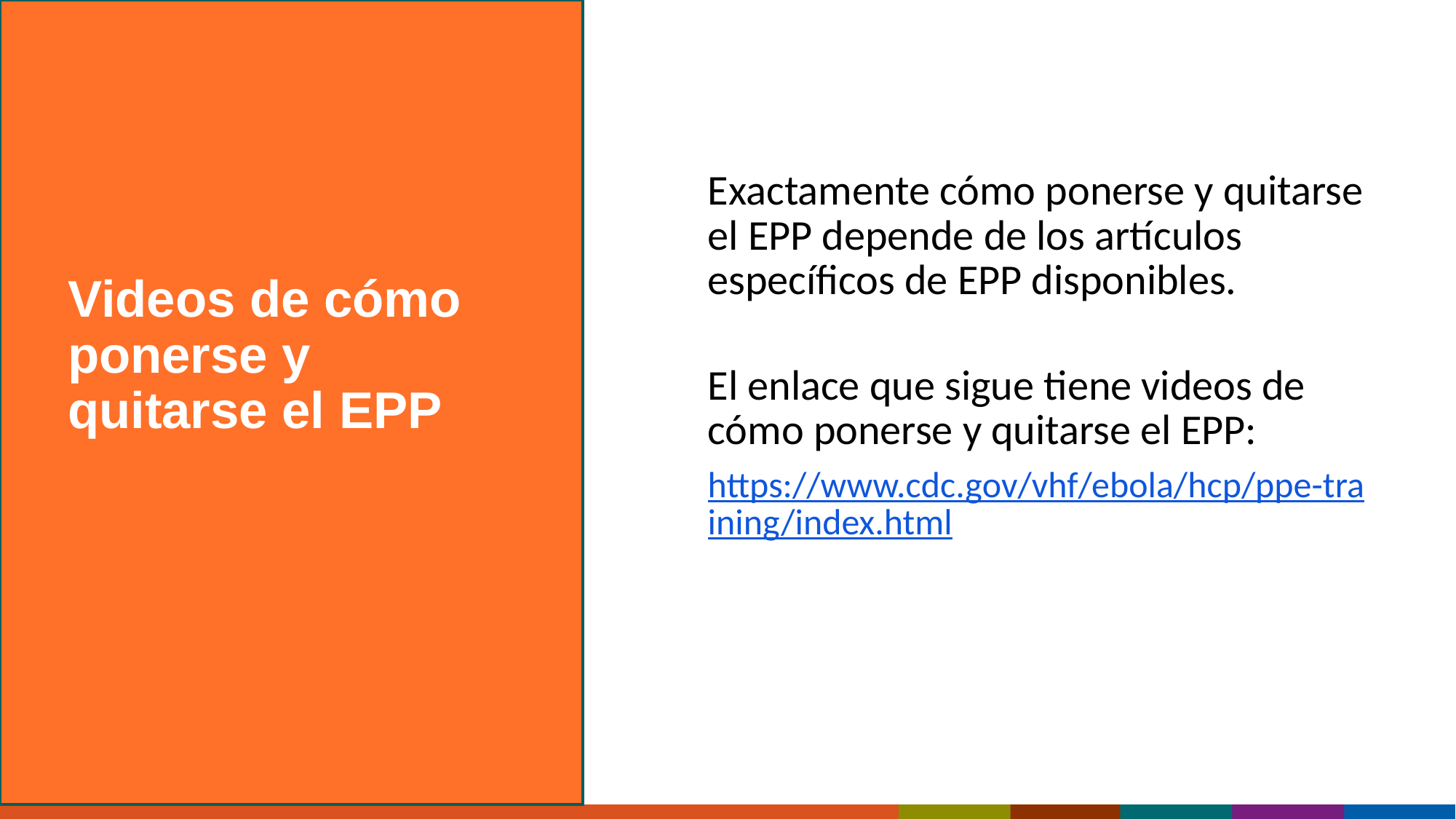

Exactamente cómo ponerse y quitarse el EPP depende de los artículos específicos de EPP disponibles.

El enlace que sigue tiene videos de cómo ponerse y quitarse el EPP:
https://www.cdc.gov/vhf/ebola/hcp/ppe-training/index.html

# Videos de cómo ponerse y quitarse el EPP